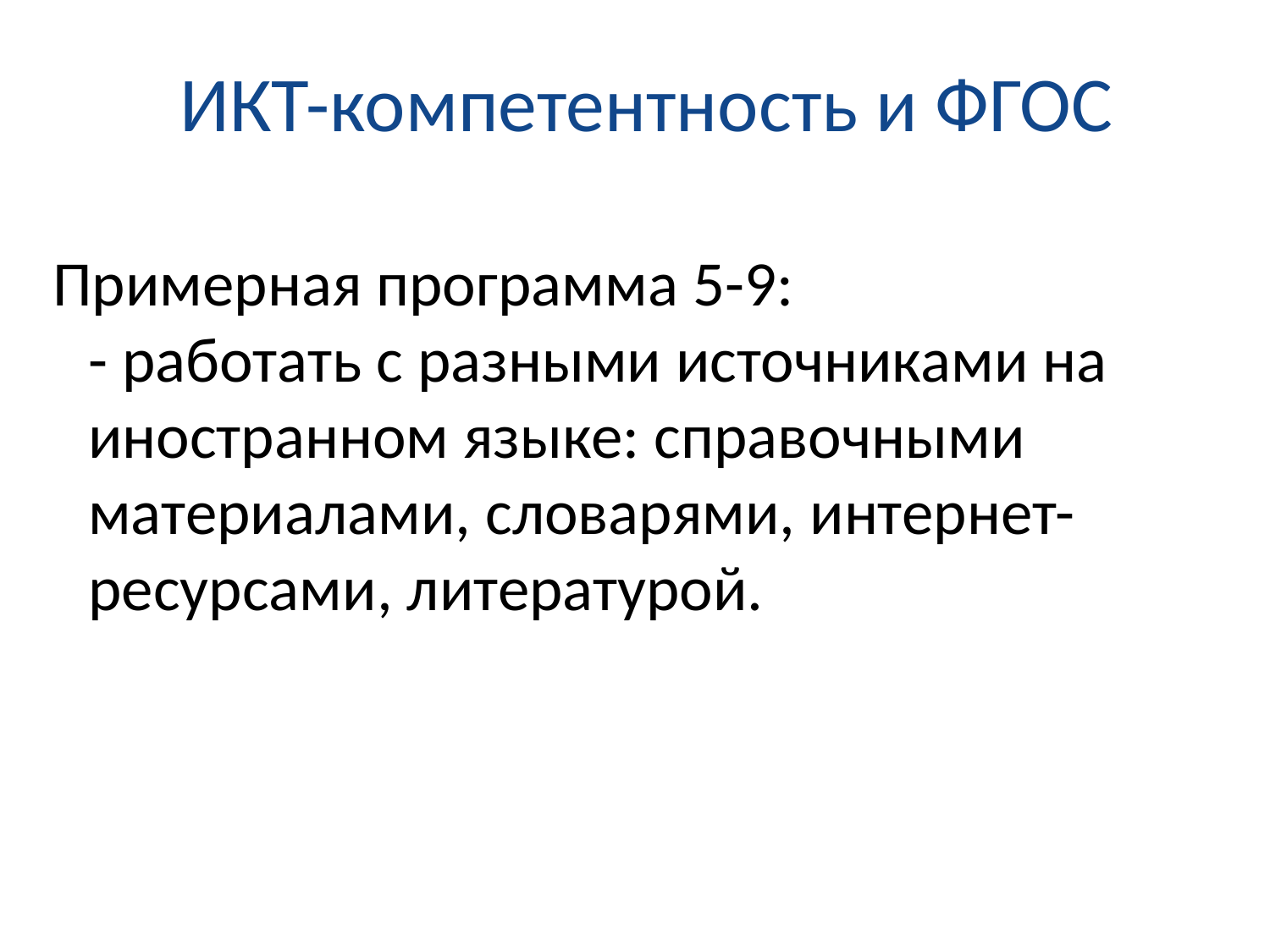

# ИКТ-компетентность и ФГОС
Примерная программа 5-9:
- работать с разными источниками на иностранном языке: справочными материалами, словарями, интернет-ресурсами, литературой.